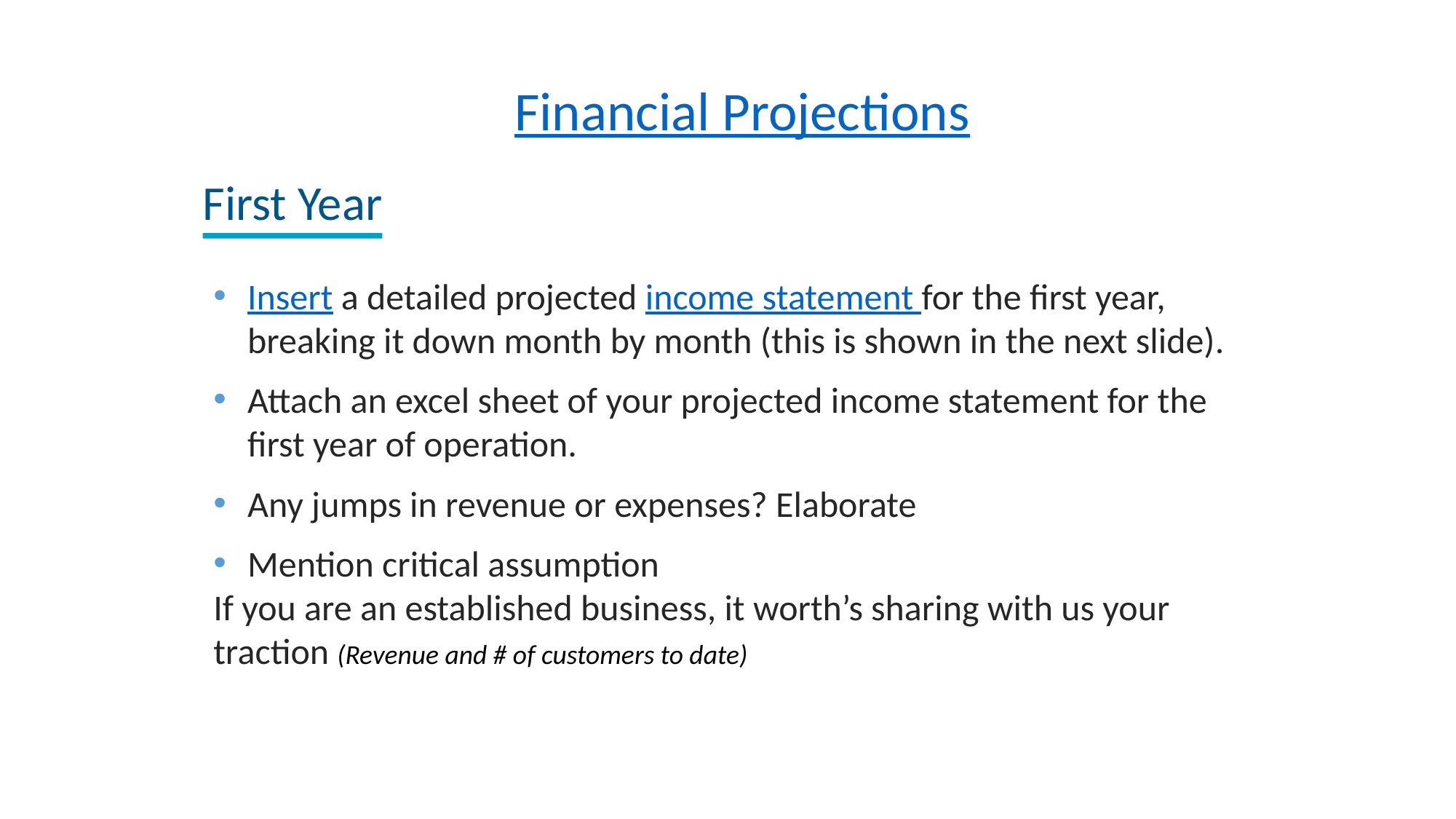

Financial Projections
First Year

Insert a detailed projected income statement for the first year, breaking it down month by month (this is shown in the next slide).
Attach an excel sheet of your projected income statement for the first year of operation.
Any jumps in revenue or expenses? Elaborate
Mention critical assumption
If you are an established business, it worth’s sharing with us your traction (Revenue and # of customers to date)